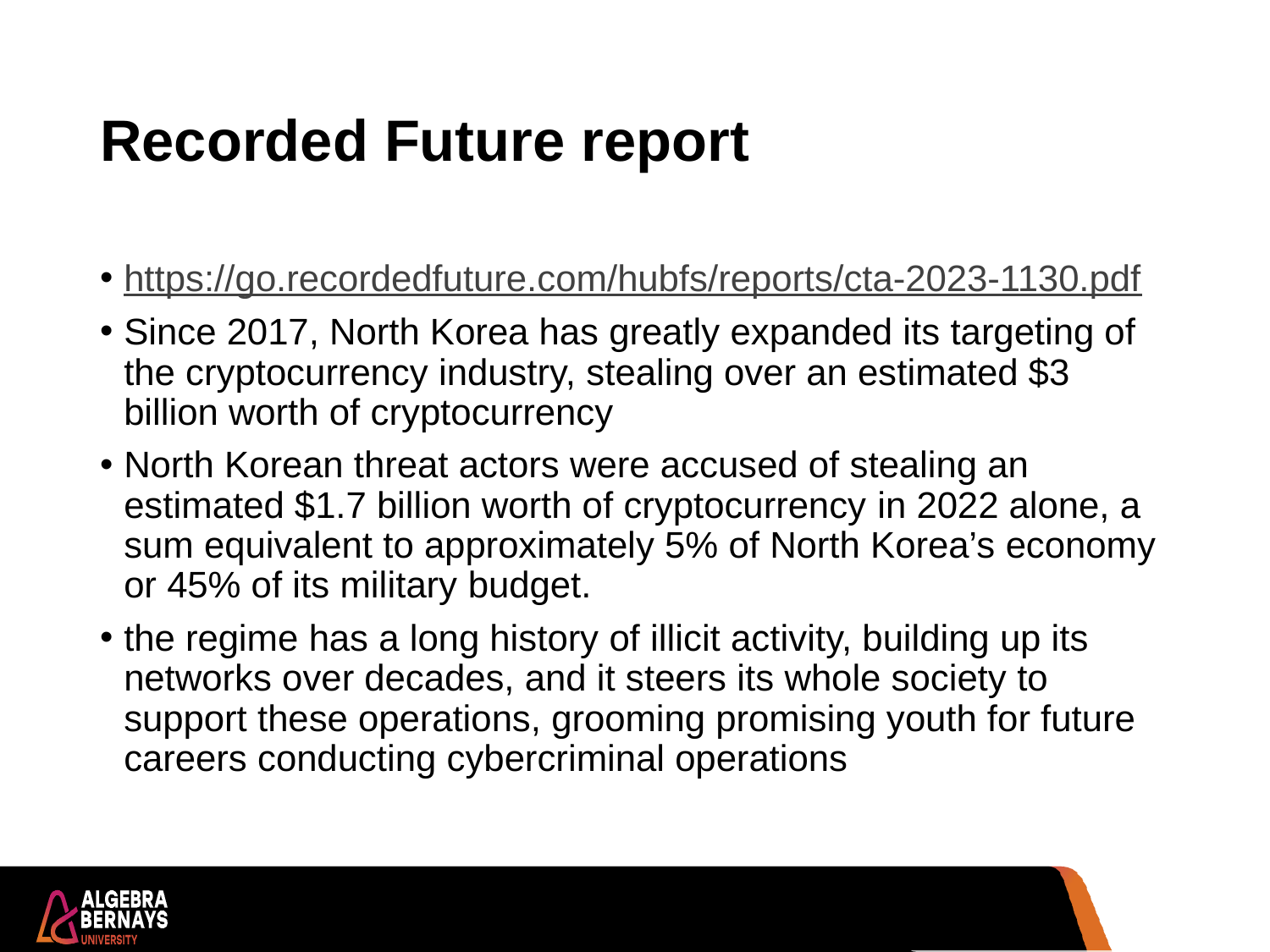

# Recorded Future report
https://go.recordedfuture.com/hubfs/reports/cta-2023-1130.pdf
Since 2017, North Korea has greatly expanded its targeting of the cryptocurrency industry, stealing over an estimated $3 billion worth of cryptocurrency
North Korean threat actors were accused of stealing an estimated $1.7 billion worth of cryptocurrency in 2022 alone, a sum equivalent to approximately 5% of North Korea’s economy or 45% of its military budget.
the regime has a long history of illicit activity, building up its networks over decades, and it steers its whole society to support these operations, grooming promising youth for future careers conducting cybercriminal operations